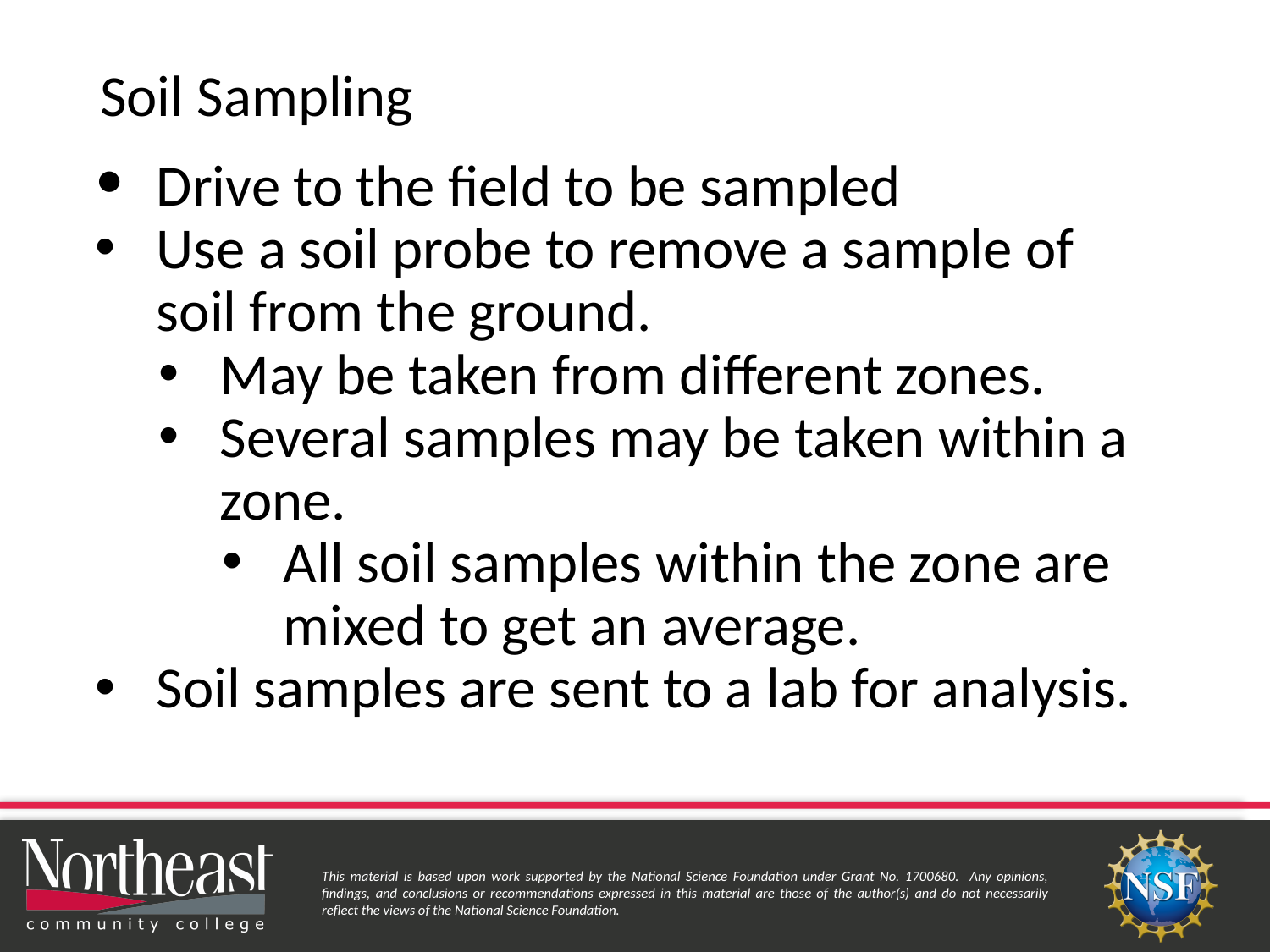

# Soil Sampling
Drive to the field to be sampled
Use a soil probe to remove a sample of soil from the ground.
May be taken from different zones.
Several samples may be taken within a zone.
All soil samples within the zone are mixed to get an average.
Soil samples are sent to a lab for analysis.